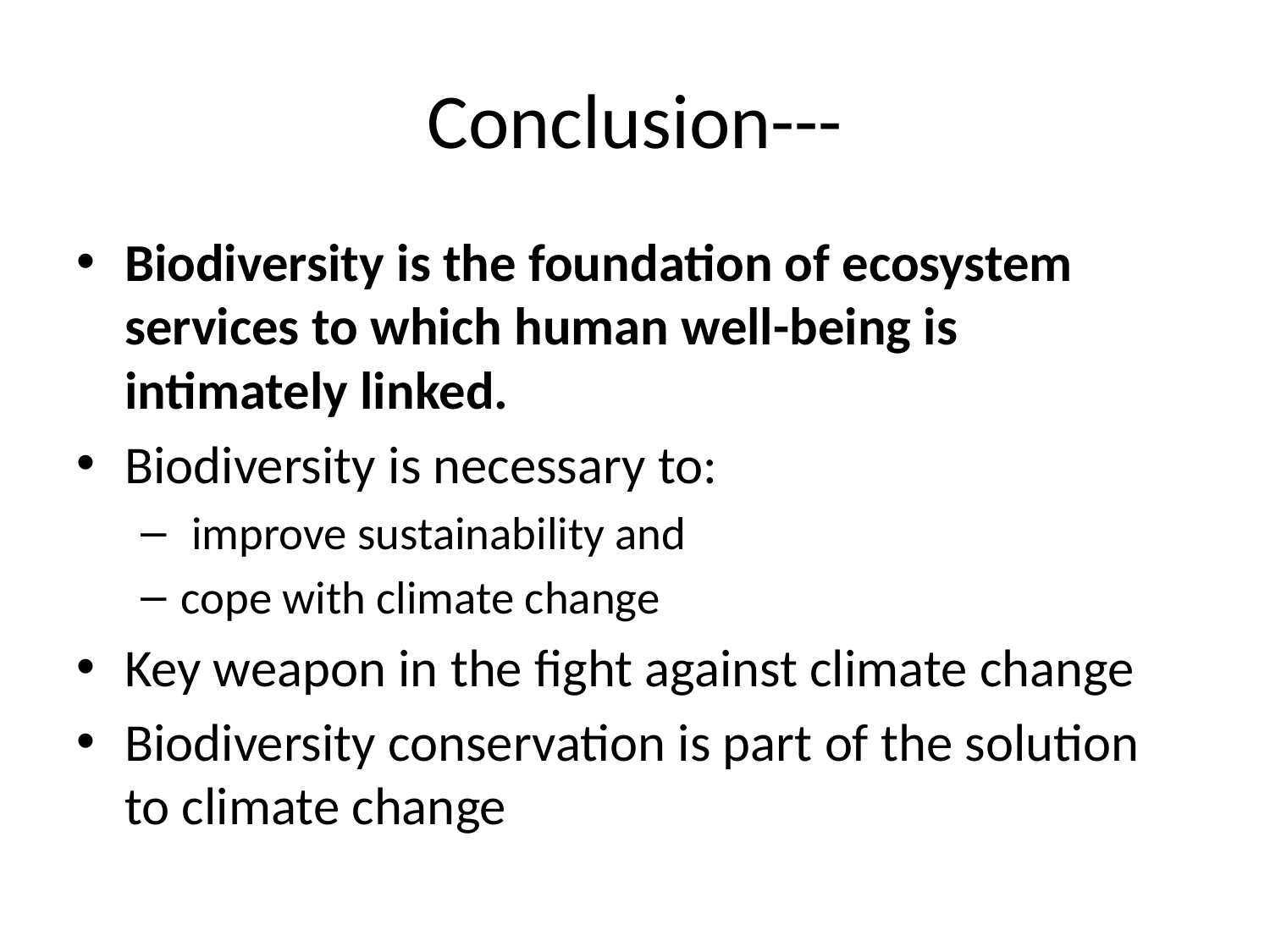

# Conclusion---
Biodiversity is the foundation of ecosystem services to which human well-being is intimately linked.
Biodiversity is necessary to:
 improve sustainability and
cope with climate change
Key weapon in the fight against climate change
Biodiversity conservation is part of the solution to climate change